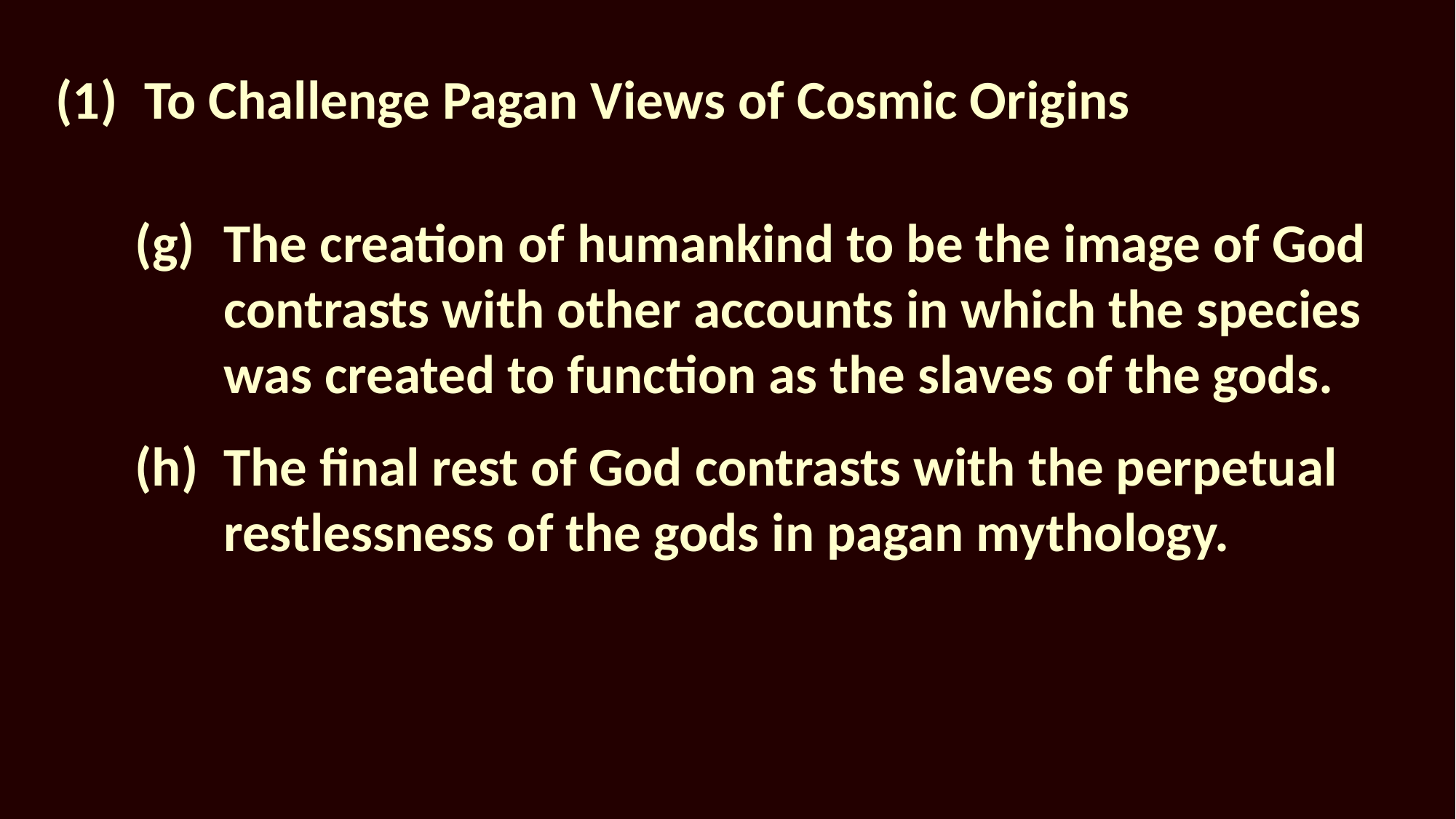

# (1)	To Challenge Pagan Views of Cosmic Origins
The creation of humankind to be the image of God contrasts with other accounts in which the species was created to function as the slaves of the gods.
The final rest of God contrasts with the perpetual restlessness of the gods in pagan mythology.